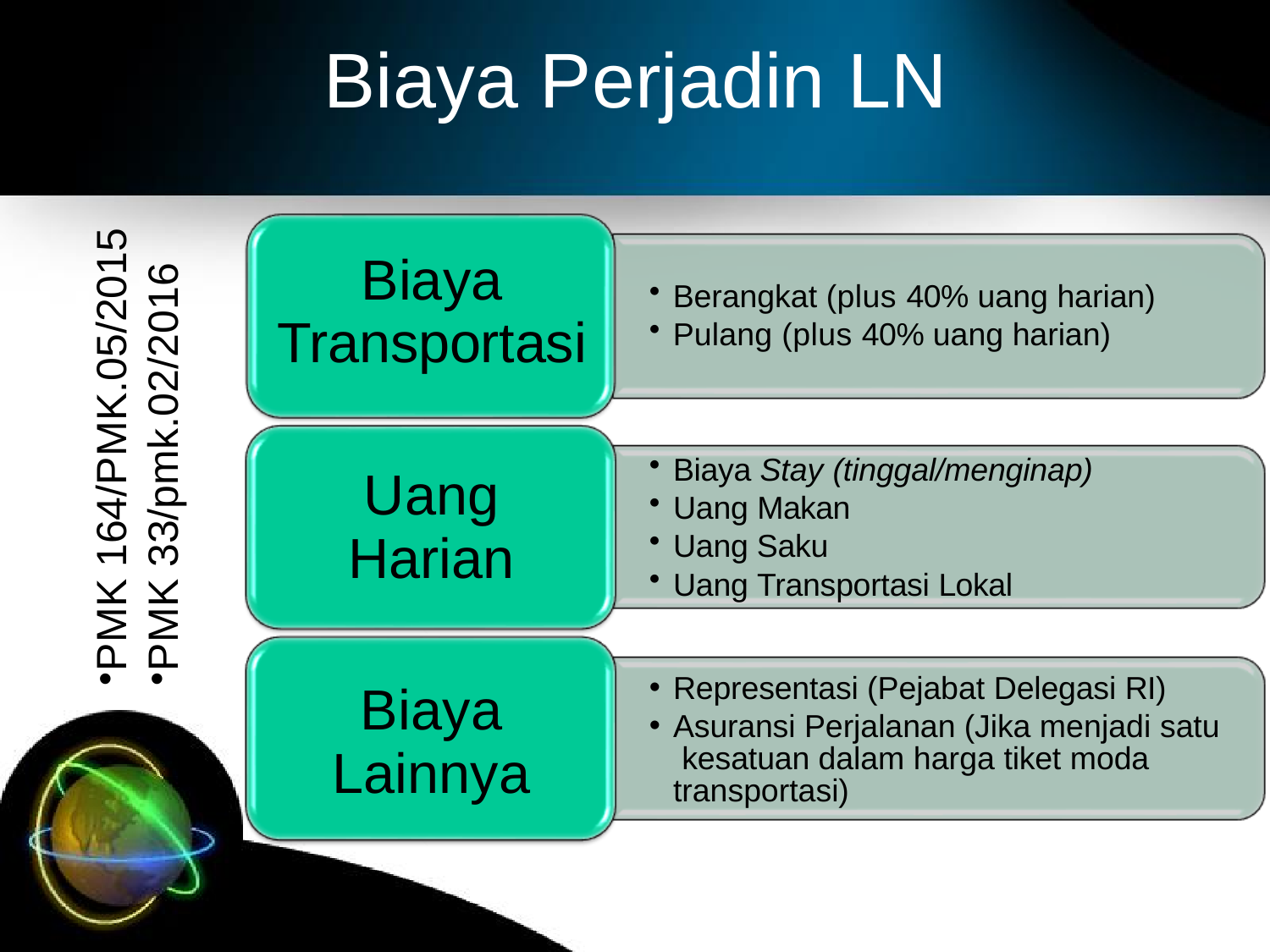

# Biaya Perjadin LN

PMK 164/PMK.05/2015
PMK 33/pmk.02/2016

Biaya
Transportasi

Uang
Harian

Biaya
Lainnya
Berangkat (plus 40% uang harian)
Pulang (plus 40% uang harian)

Biaya Stay (tinggal/menginap)
Uang Makan
Uang Saku
Uang Transportasi Lokal

Representasi (Pejabat Delegasi RI)
Asuransi Perjalanan (Jika menjadi satu  kesatuan dalam harga tiket moda  transportasi)